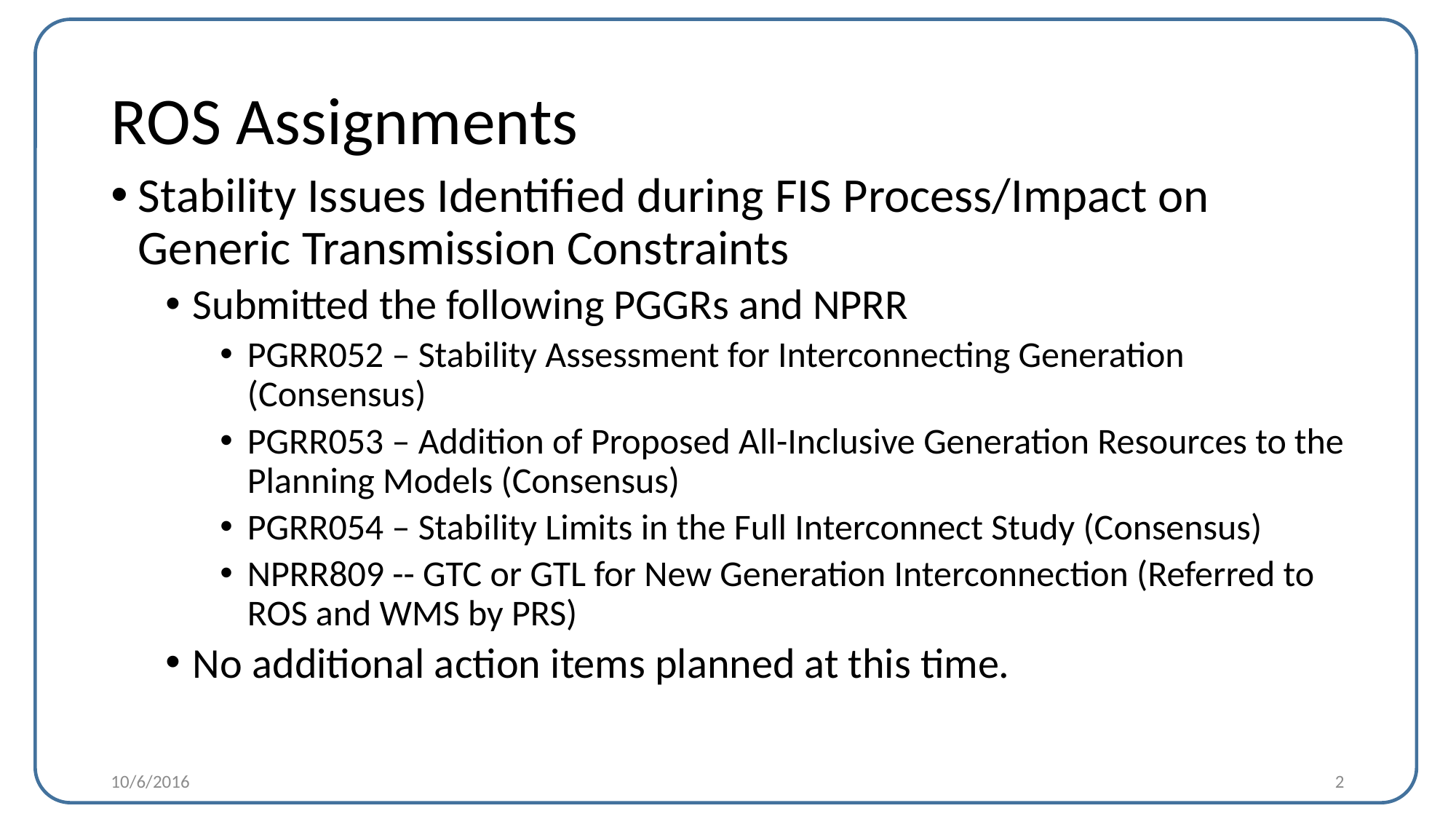

# ROS Assignments
Stability Issues Identified during FIS Process/Impact on Generic Transmission Constraints
Submitted the following PGGRs and NPRR
PGRR052 – Stability Assessment for Interconnecting Generation (Consensus)
PGRR053 – Addition of Proposed All-Inclusive Generation Resources to the Planning Models (Consensus)
PGRR054 – Stability Limits in the Full Interconnect Study (Consensus)
NPRR809 -- GTC or GTL for New Generation Interconnection (Referred to ROS and WMS by PRS)
No additional action items planned at this time.

10/6/2016
2